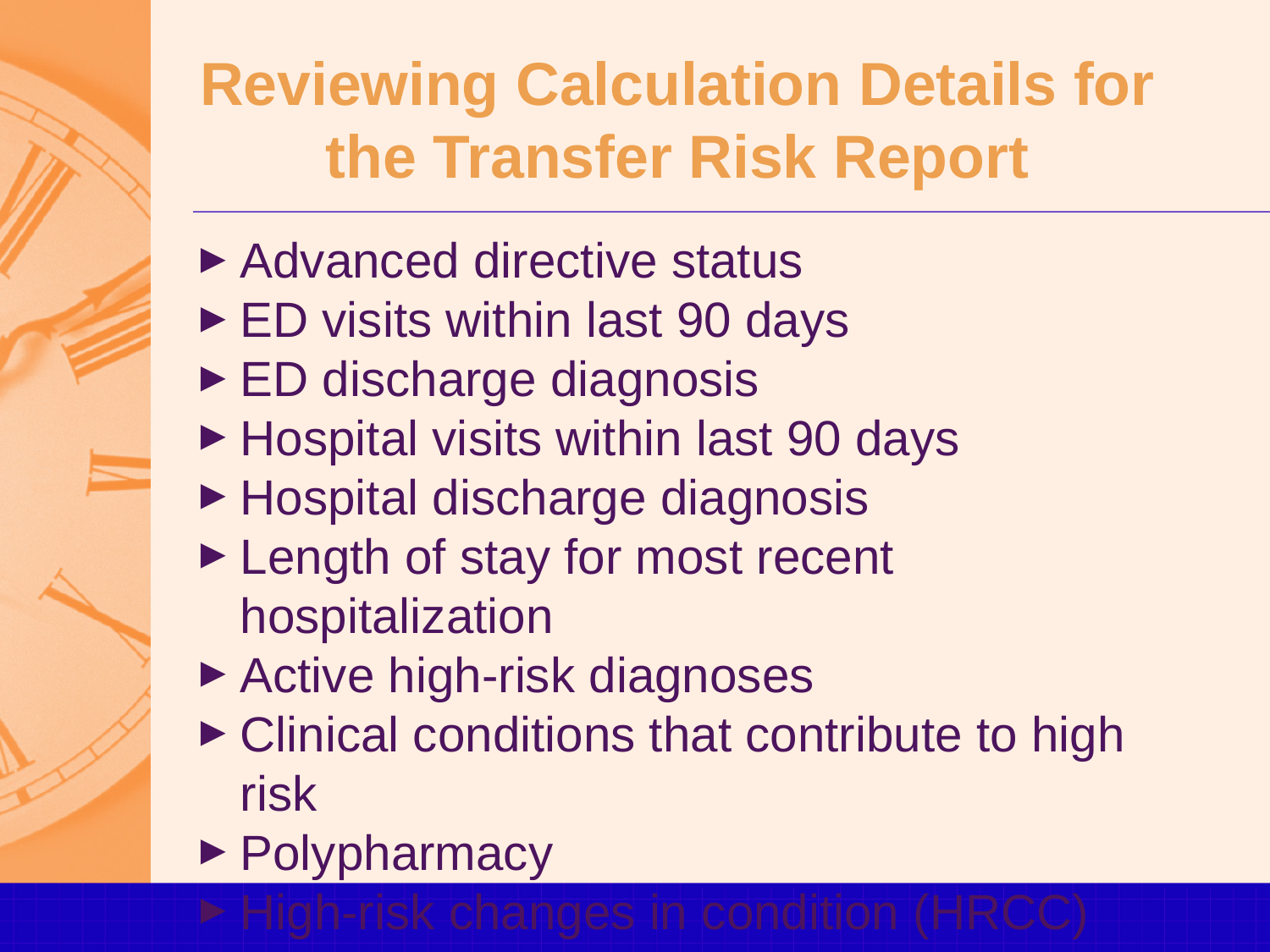

# Reviewing Calculation Details for the Transfer Risk Report
Advanced directive status
ED visits within last 90 days
ED discharge diagnosis
Hospital visits within last 90 days
Hospital discharge diagnosis
Length of stay for most recent hospitalization
Active high-risk diagnoses
Clinical conditions that contribute to high risk
Polypharmacy
High-risk changes in condition (HRCC)